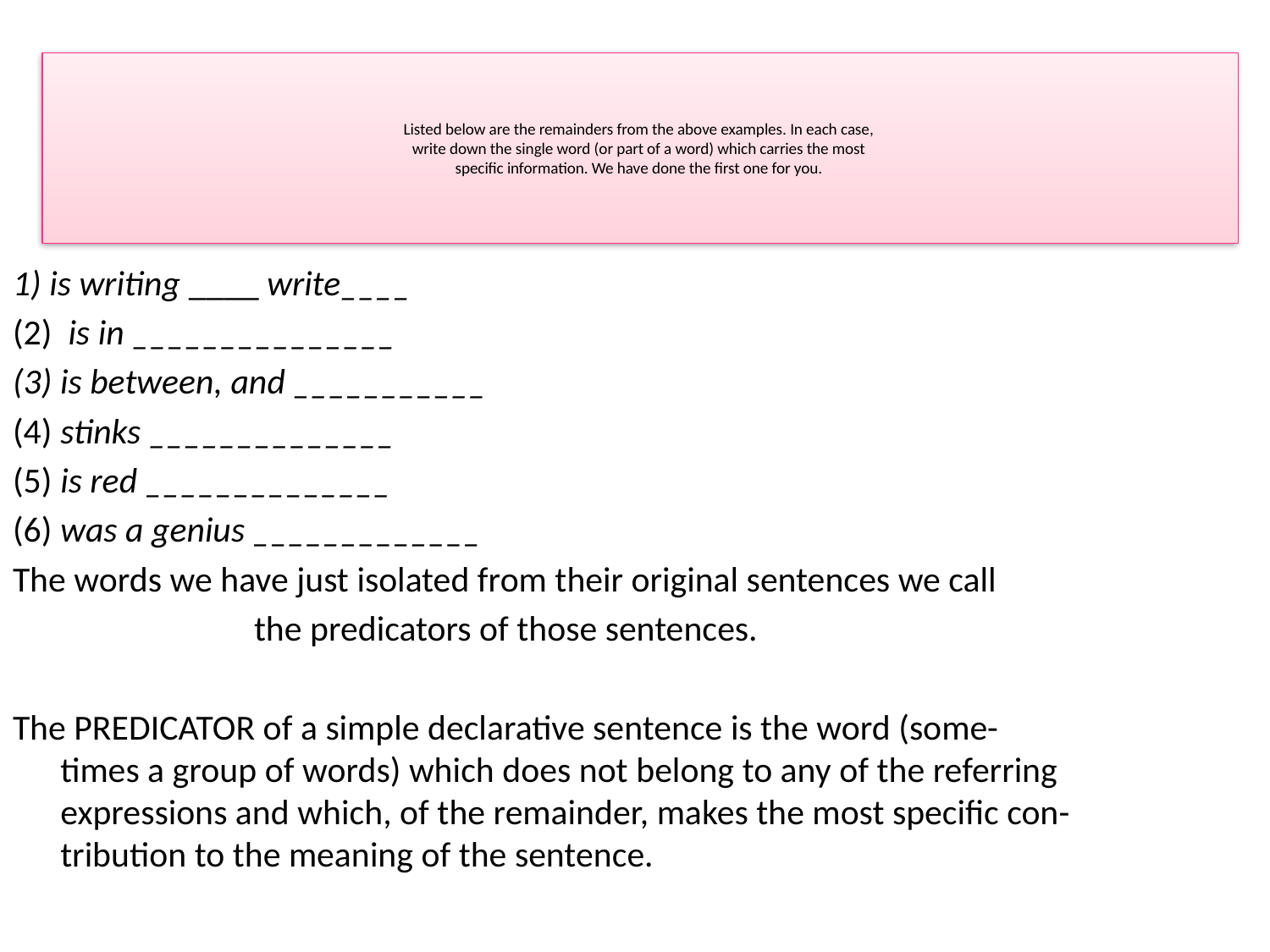

# Listed below are the remainders from the above examples. In each case, write down the single word (or part of a word) which carries the most specific information. We have done the first one for you.
1) is writing ____ write____
(2)  is in _______________
(3) is between, and ___________
(4) stinks ______________
(5) is red ______________
(6) was a genius _____________
The words we have just isolated from their original sentences we call
                              the predicators of those sentences.

The PREDICATOR of a simple declarative sentence is the word (some-
times a group of words) which does not belong to any of the referring
expressions and which, of the remainder, makes the most specific con-
tribution to the meaning of the sentence.